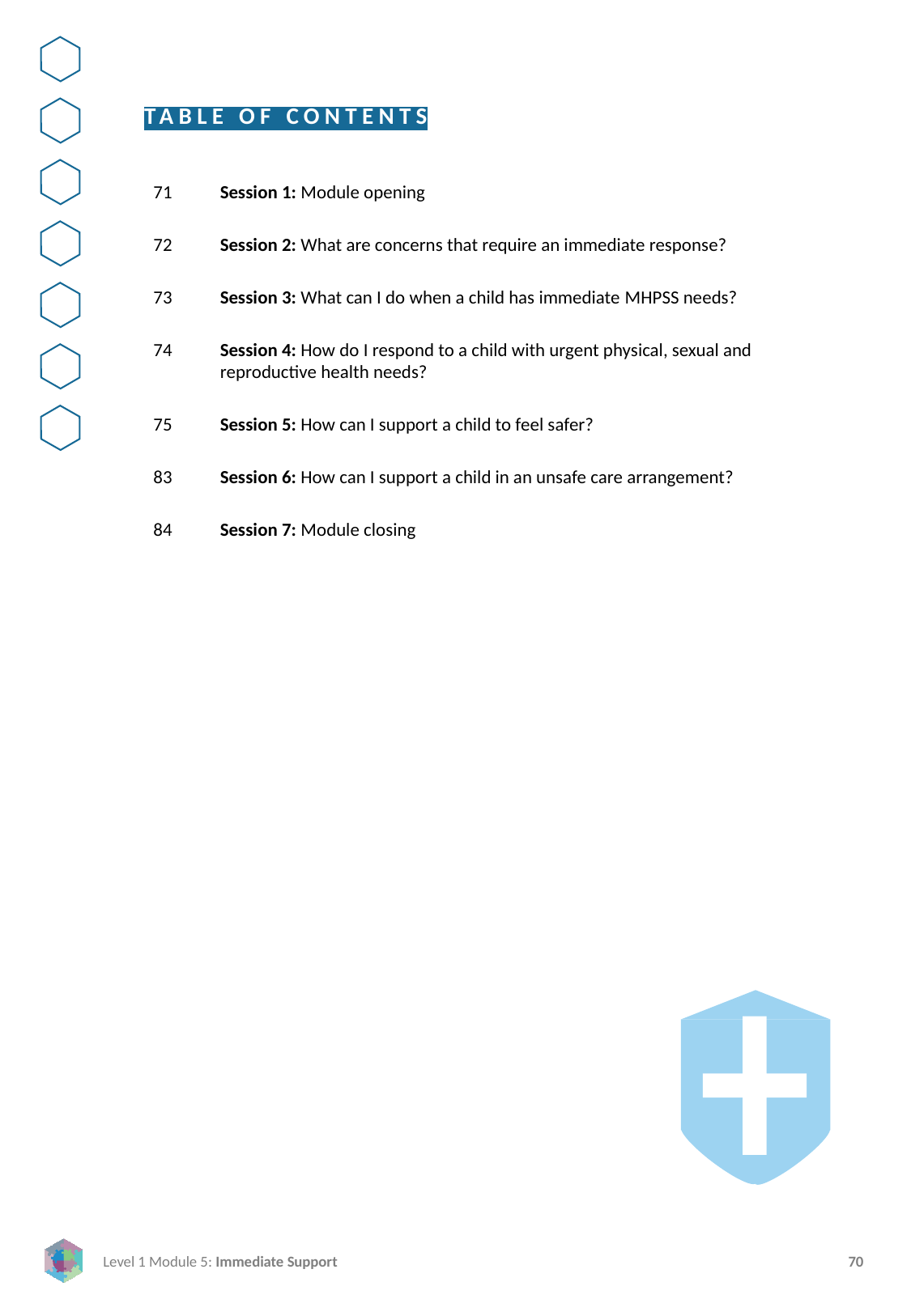

TABLE OF CONTENTS

71
72
73
74
75
83
84
Session 1: Module opening
Session 2: What are concerns that require an immediate response?
Session 3: What can I do when a child has immediate MHPSS needs?
Session 4: How do I respond to a child with urgent physical, sexual and reproductive health needs?
Session 5: How can I support a child to feel safer?
Session 6: How can I support a child in an unsafe care arrangement?
Session 7: Module closing